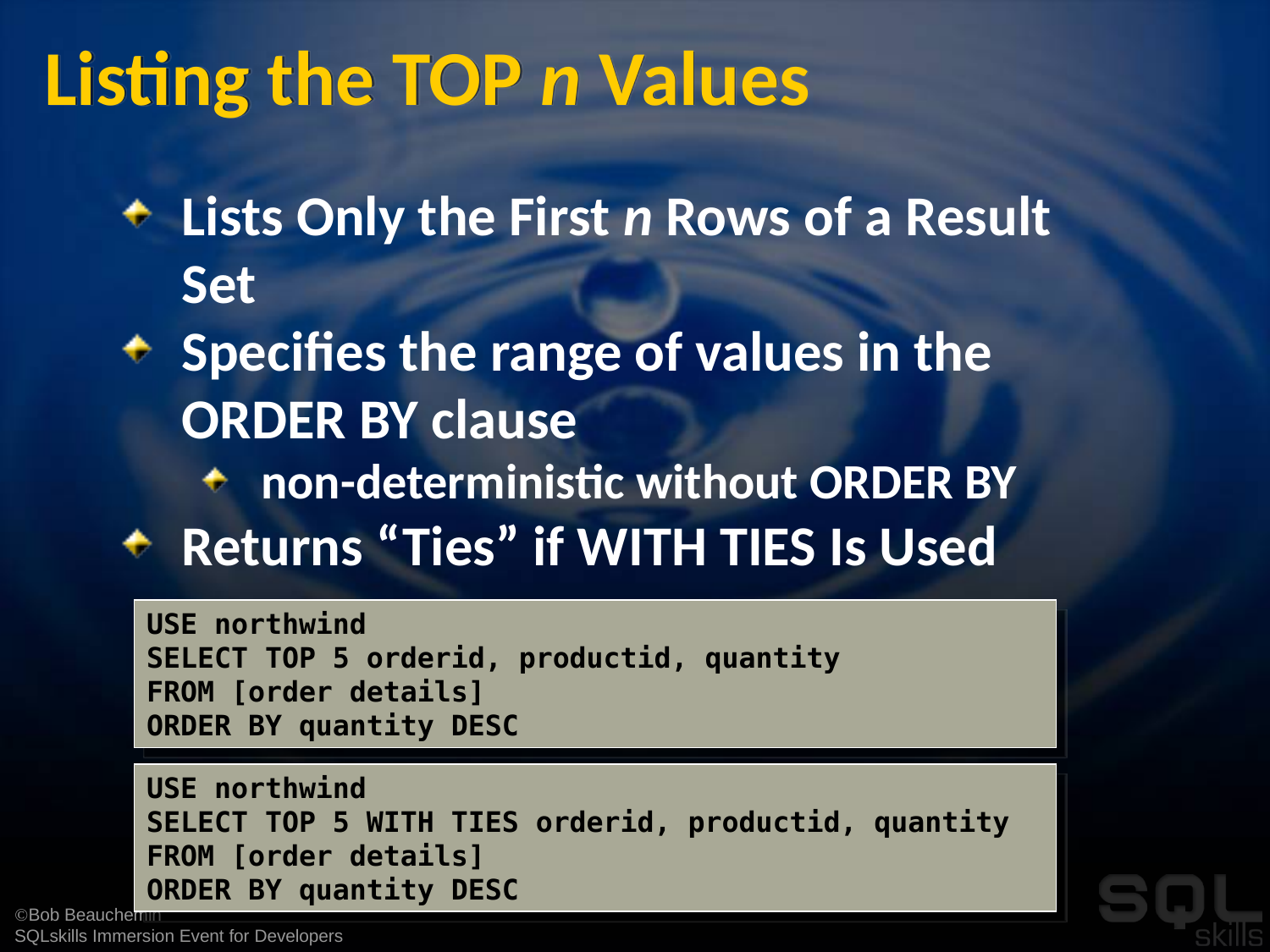

# Listing the TOP n Values
Lists Only the First n Rows of a Result Set
Specifies the range of values in the ORDER BY clause
non-deterministic without ORDER BY
Returns “Ties” if WITH TIES Is Used
USE northwind
SELECT TOP 5 orderid, productid, quantity
FROM [order details]
ORDER BY quantity DESC
USE northwind
SELECT TOP 5 WITH TIES orderid, productid, quantity
FROM [order details]
ORDER BY quantity DESC